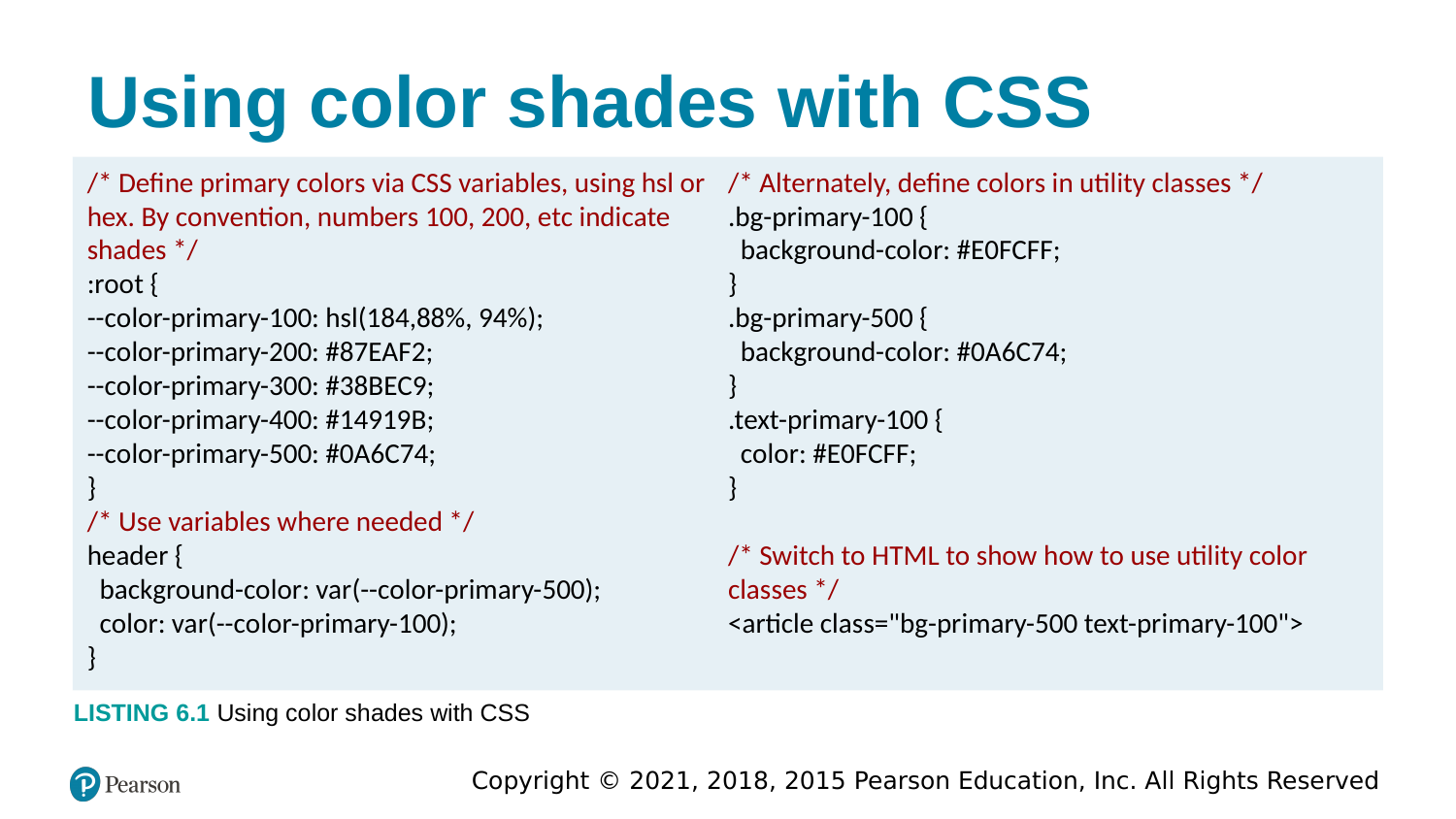

# Using color shades with CSS
/* Define primary colors via CSS variables, using hsl or hex. By convention, numbers 100, 200, etc indicate shades */
:root {
--color-primary-100: hsl(184,88%, 94%);
--color-primary-200: #87EAF2;
--color-primary-300: #38BEC9;
--color-primary-400: #14919B;
--color-primary-500: #0A6C74;
}
/* Use variables where needed */
header {
  background-color: var(--color-primary-500);
  color: var(--color-primary-100);
}
/* Alternately, define colors in utility classes */
.bg-primary-100 {
  background-color: #E0FCFF;
}
.bg-primary-500 {
  background-color: #0A6C74;
}
.text-primary-100 {
  color: #E0FCFF;
}

/* Switch to HTML to show how to use utility color classes */
<article class="bg-primary-500 text-primary-100">
LISTING 6.1 Using color shades with CSS